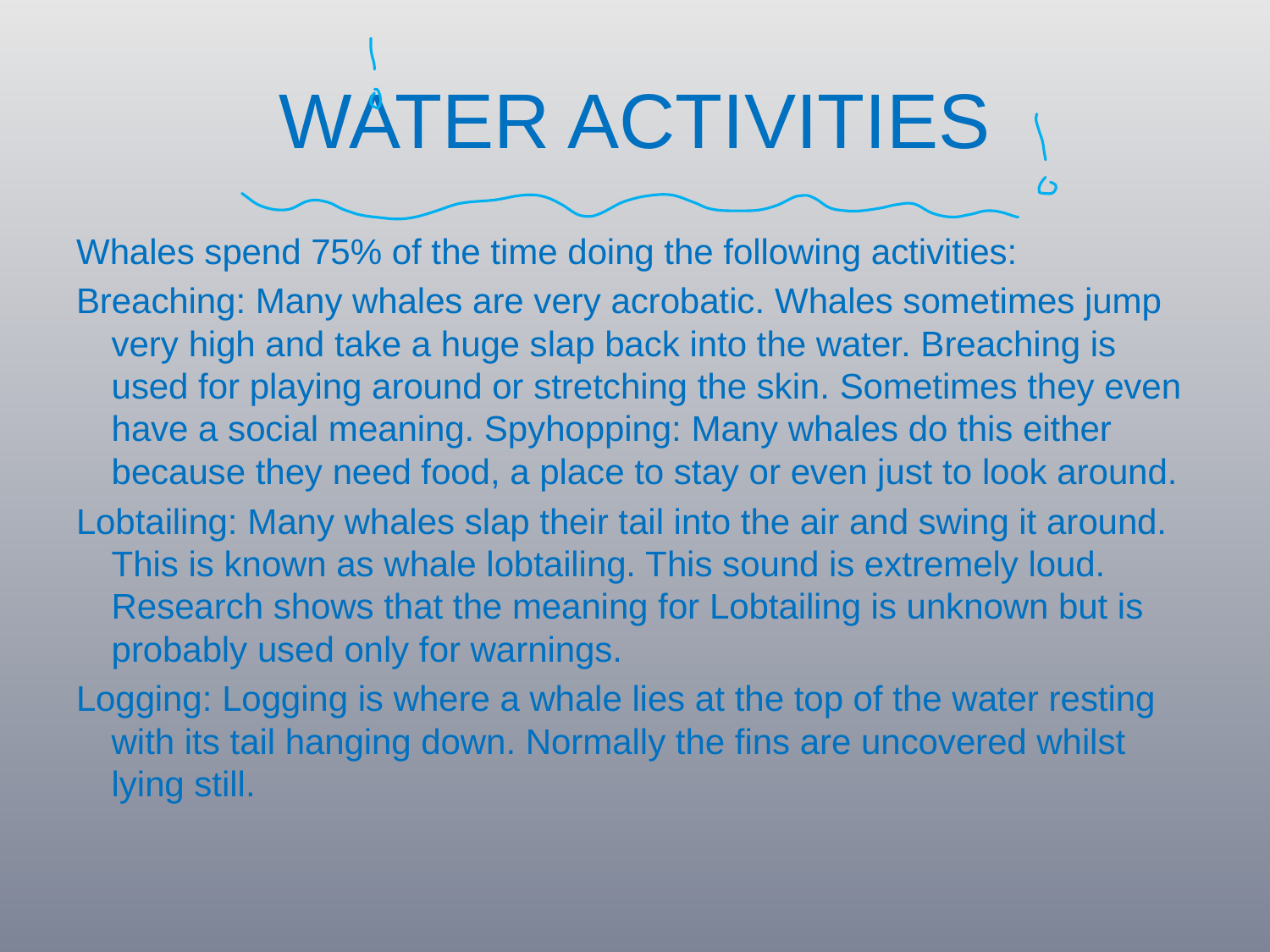

# WATER ACTIVITIES
Whales spend 75% of the time doing the following activities:
Breaching: Many whales are very acrobatic. Whales sometimes jump very high and take a huge slap back into the water. Breaching is used for playing around or stretching the skin. Sometimes they even have a social meaning. Spyhopping: Many whales do this either because they need food, a place to stay or even just to look around.
Lobtailing: Many whales slap their tail into the air and swing it around. This is known as whale lobtailing. This sound is extremely loud. Research shows that the meaning for Lobtailing is unknown but is probably used only for warnings.
Logging: Logging is where a whale lies at the top of the water resting with its tail hanging down. Normally the fins are uncovered whilst lying still.